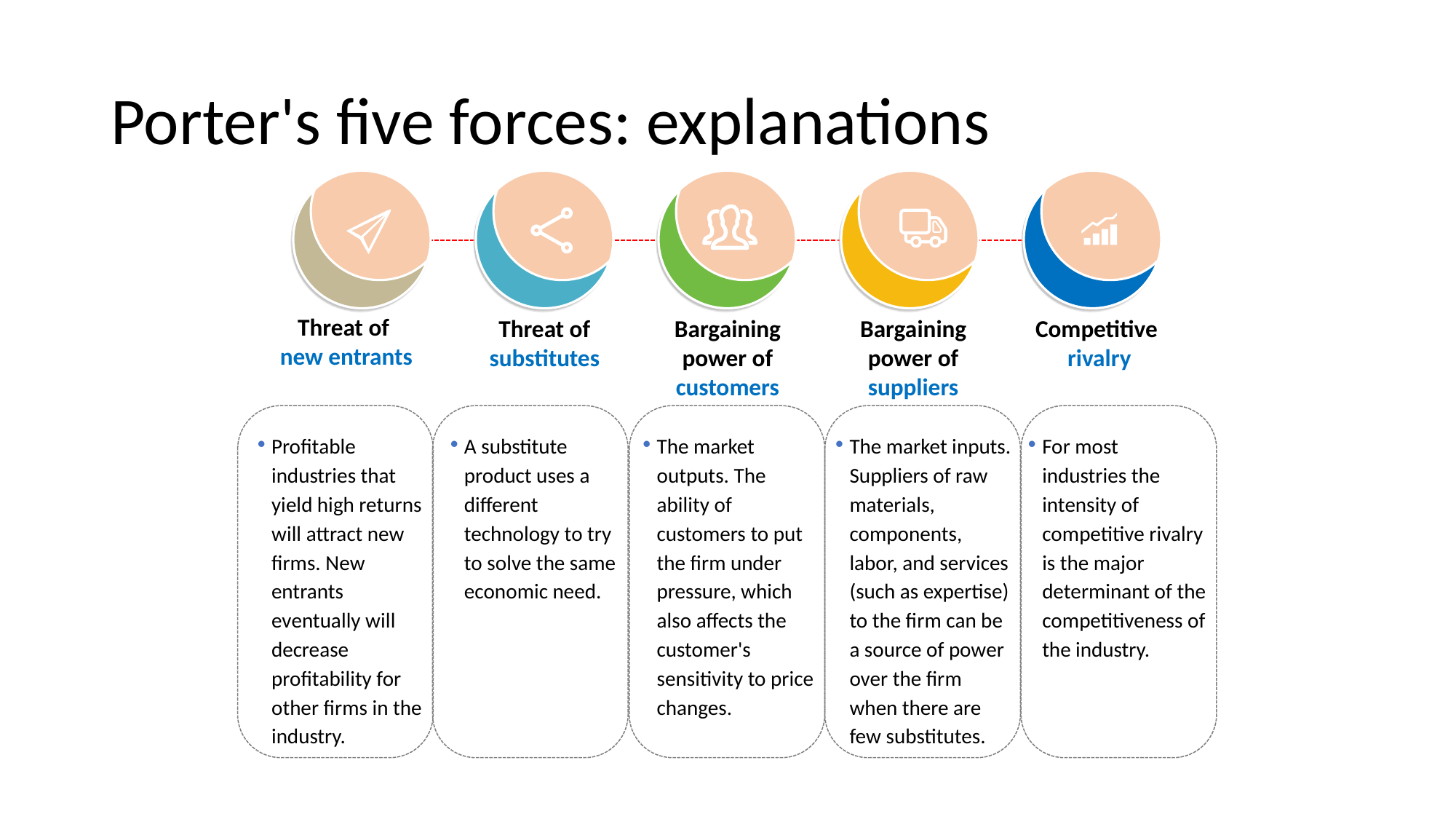

# Porter's five forces: explanations

Threat of
new entrants
Threat of substitutes
Bargaining power of customers
Bargaining power of suppliers
Competitive
rivalry

Profitable industries that yield high returns will attract new firms. New entrants eventually will decrease profitability for other firms in the industry.
A substitute product uses a different technology to try to solve the same economic need.
The market outputs. The ability of customers to put the firm under pressure, which also affects the customer's sensitivity to price changes.
The market inputs. Suppliers of raw materials, components, labor, and services (such as expertise) to the firm can be a source of power over the firm when there are few substitutes.
For most industries the intensity of competitive rivalry is the major determinant of the competitiveness of the industry.